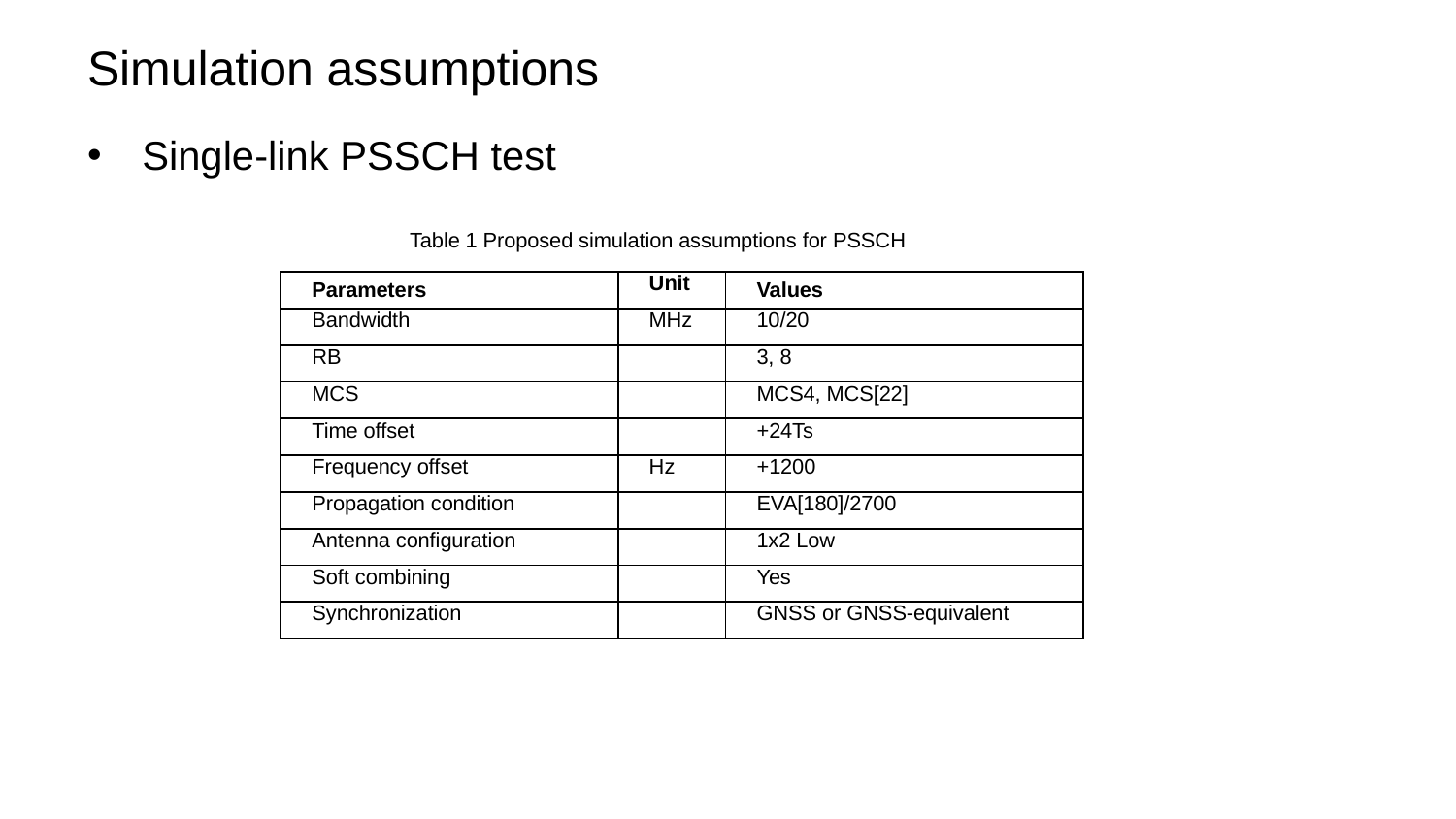

# Simulation assumptions
Single-link PSSCH test

Table 1 Proposed simulation assumptions for PSSCH
| Parameters | Unit | Values |
| --- | --- | --- |
| Bandwidth | MHz | 10/20 |
| RB |  | 3, 8 |
| MCS |  | MCS4, MCS[22] |
| Time offset |  | +24Ts |
| Frequency offset | Hz | +1200 |
| Propagation condition |  | EVA[180]/2700 |
| Antenna configuration |  | 1x2 Low |
| Soft combining |  | Yes |
| Synchronization |  | GNSS or GNSS-equivalent |